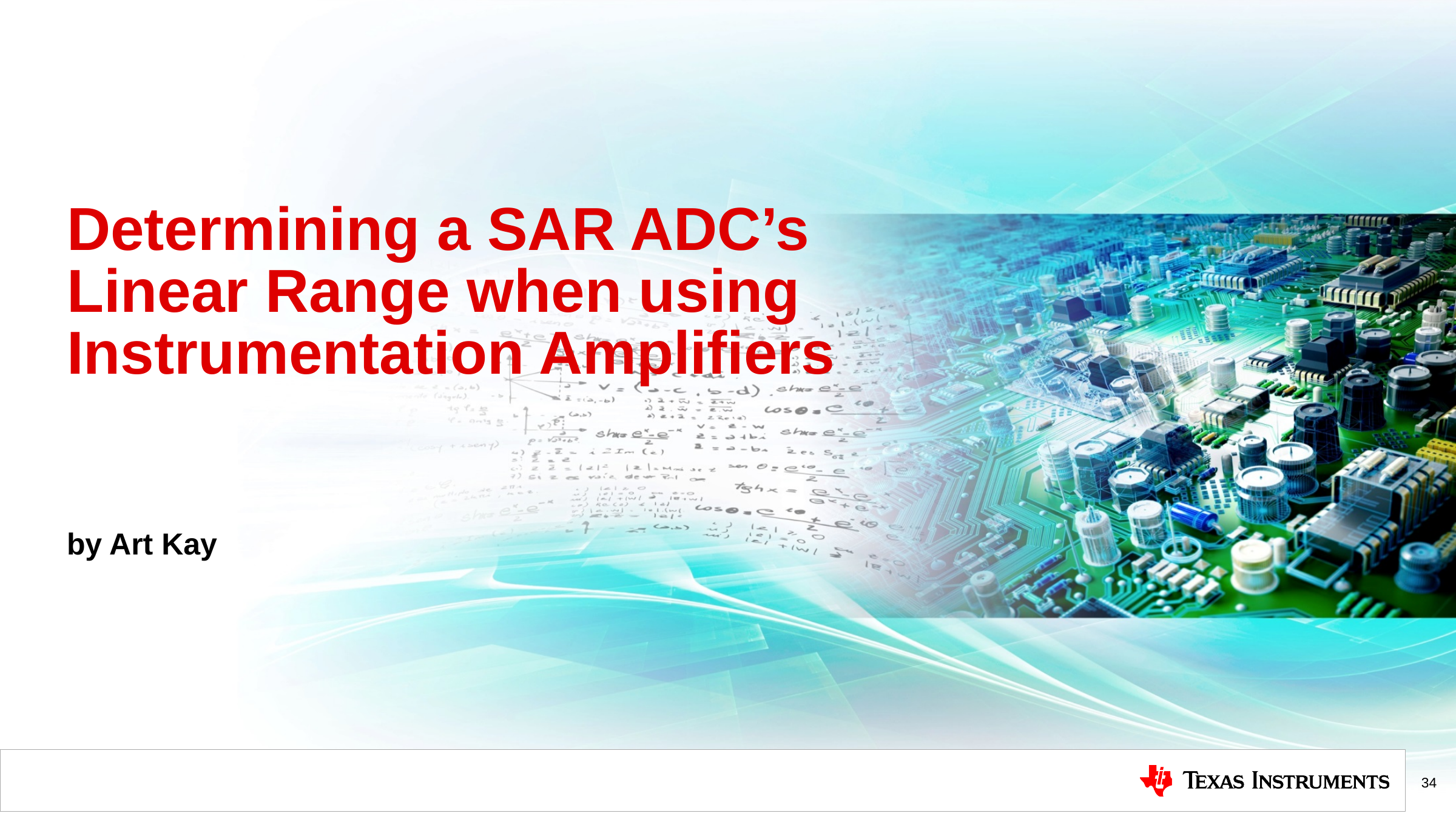

# Determining a SAR ADC’s Linear Range when using Instrumentation Amplifiers

by Art Kay
34